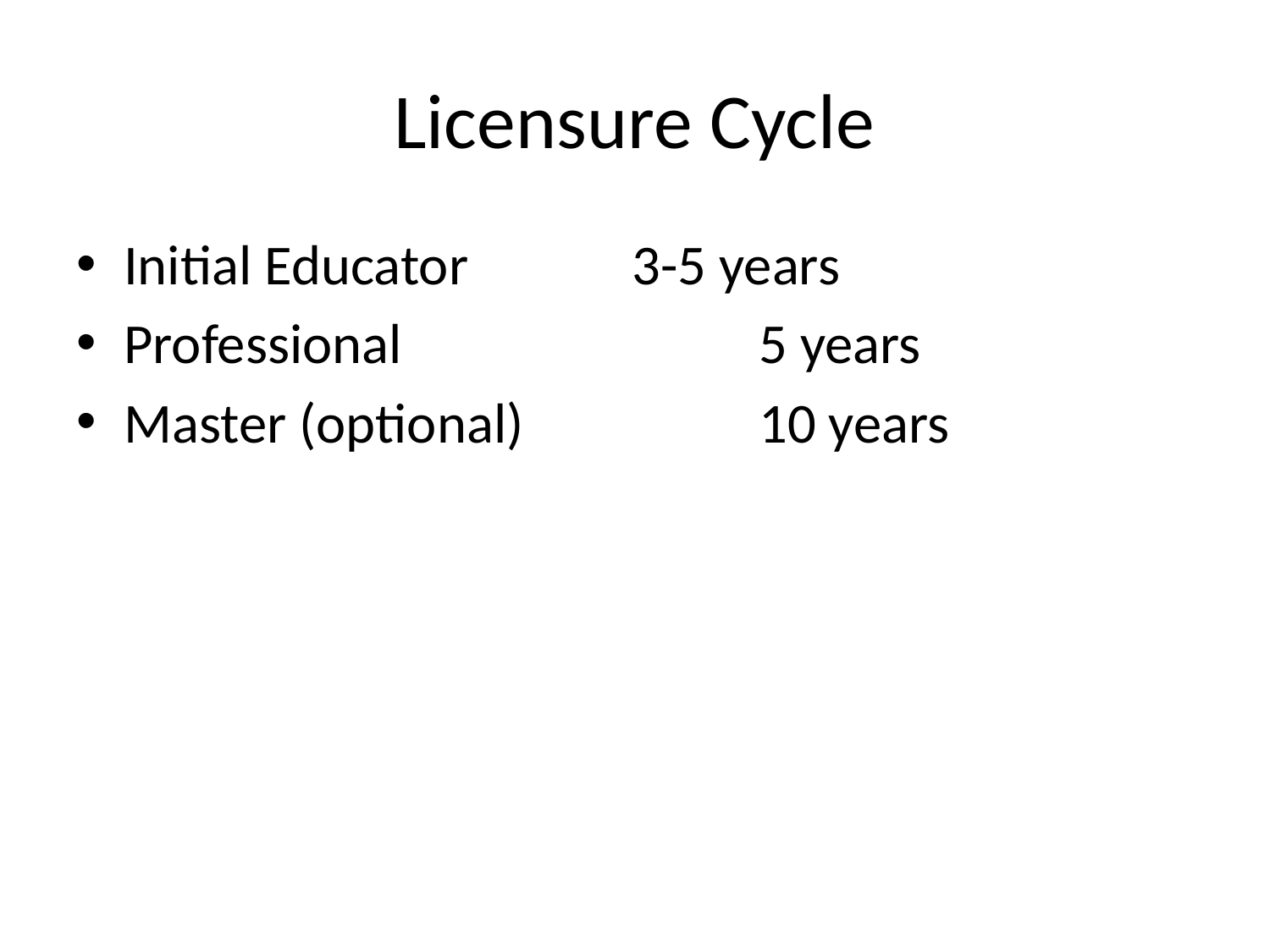

# Licensure Cycle
Initial Educator 		3-5 years
Professional			5 years
Master (optional)		10 years